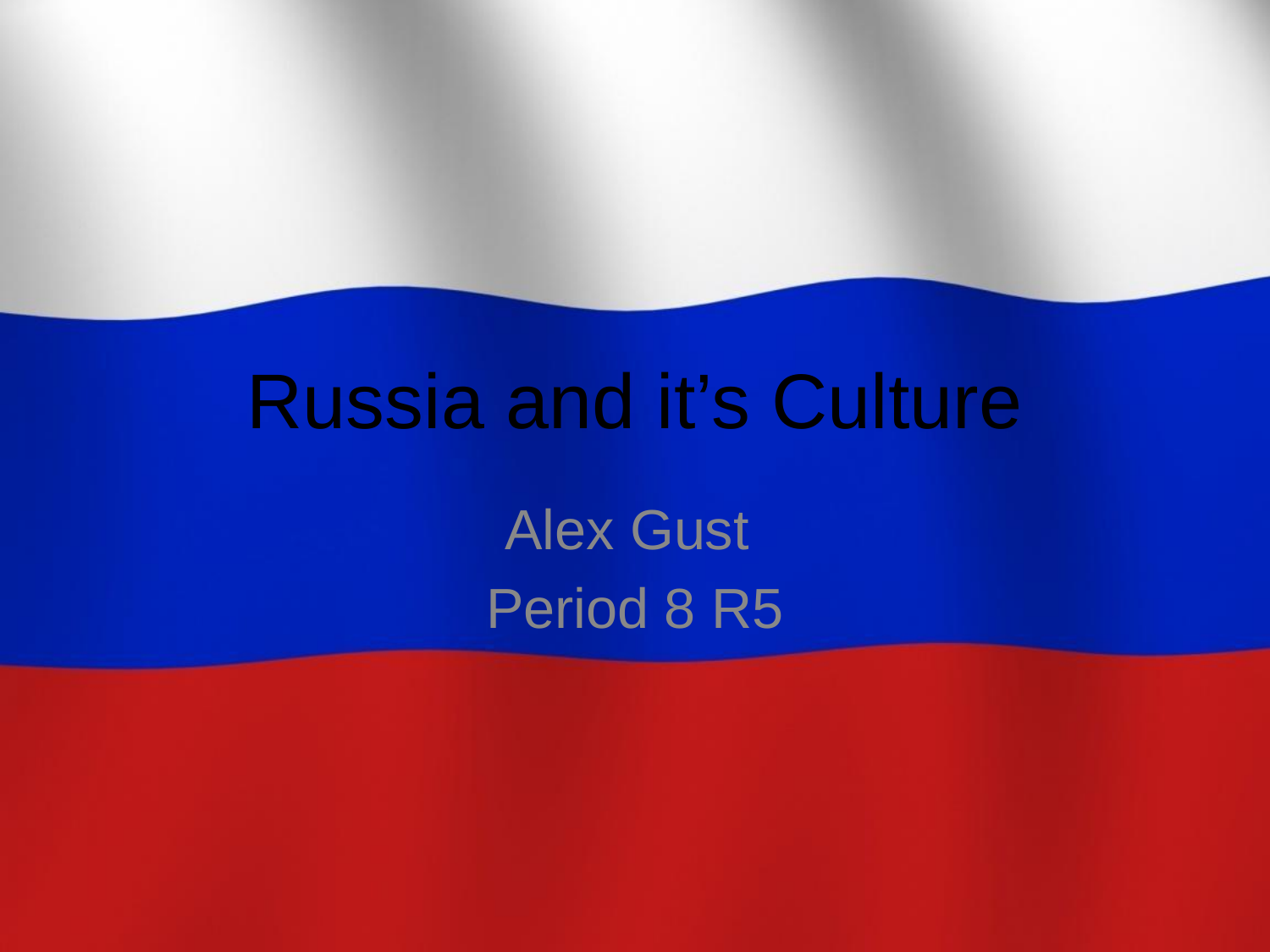

# Russia and it’s Culture
Alex Gust
Period 8 R5